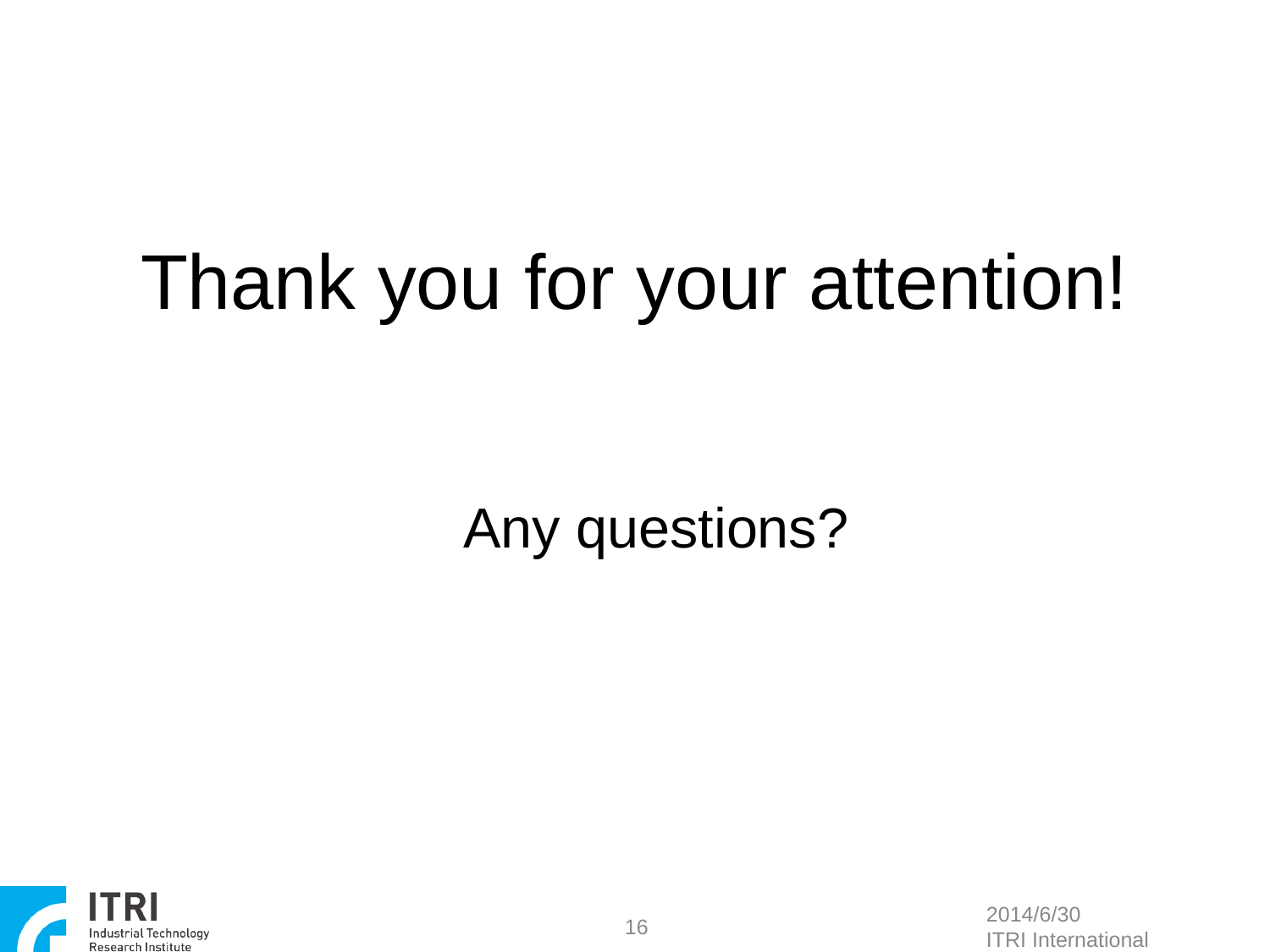

# Thank you for your attention!
Any questions?
16
2014/6/30
ITRI International